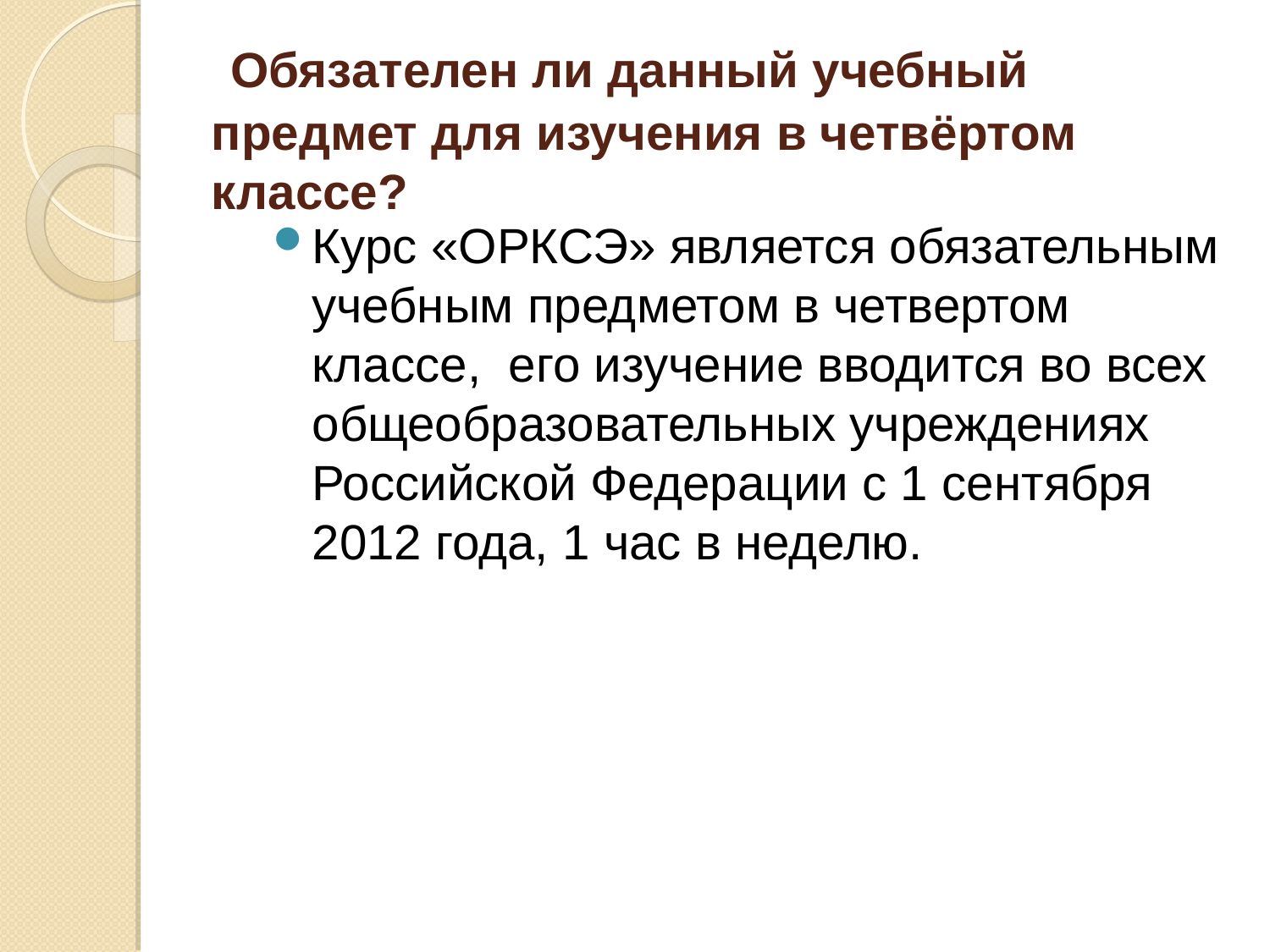

Обязателен ли данный учебный предмет для изучения в четвёртом классе?
Курс «ОРКСЭ» является обязательным учебным предметом в четвертом классе,  его изучение вводится во всех общеобразовательных учреждениях Российской Федерации с 1 сентября 2012 года, 1 час в неделю.